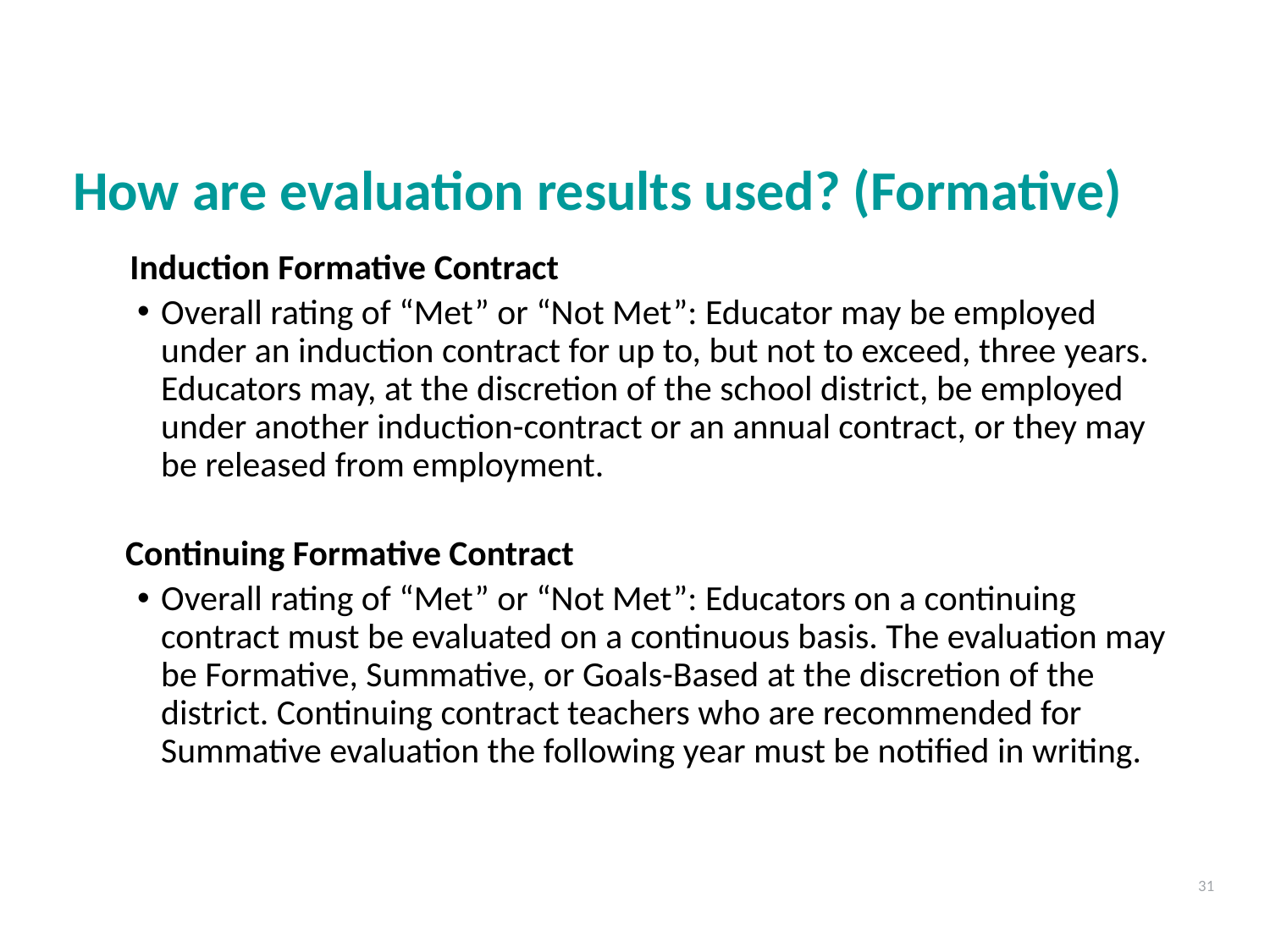

# How are evaluation results used? (Formative)
     Induction Formative Contract
Overall rating of “Met” or “Not Met”: Educator may be employed under an induction contract for up to, but not to exceed, three years. Educators may, at the discretion of the school district, be employed under another induction-contract or an annual contract, or they may be released from employment.

Continuing Formative Contract
Overall rating of “Met” or “Not Met”: Educators on a continuing contract must be evaluated on a continuous basis. The evaluation may be Formative, Summative, or Goals-Based at the discretion of the district. Continuing contract teachers who are recommended for Summative evaluation the following year must be notified in writing.
31